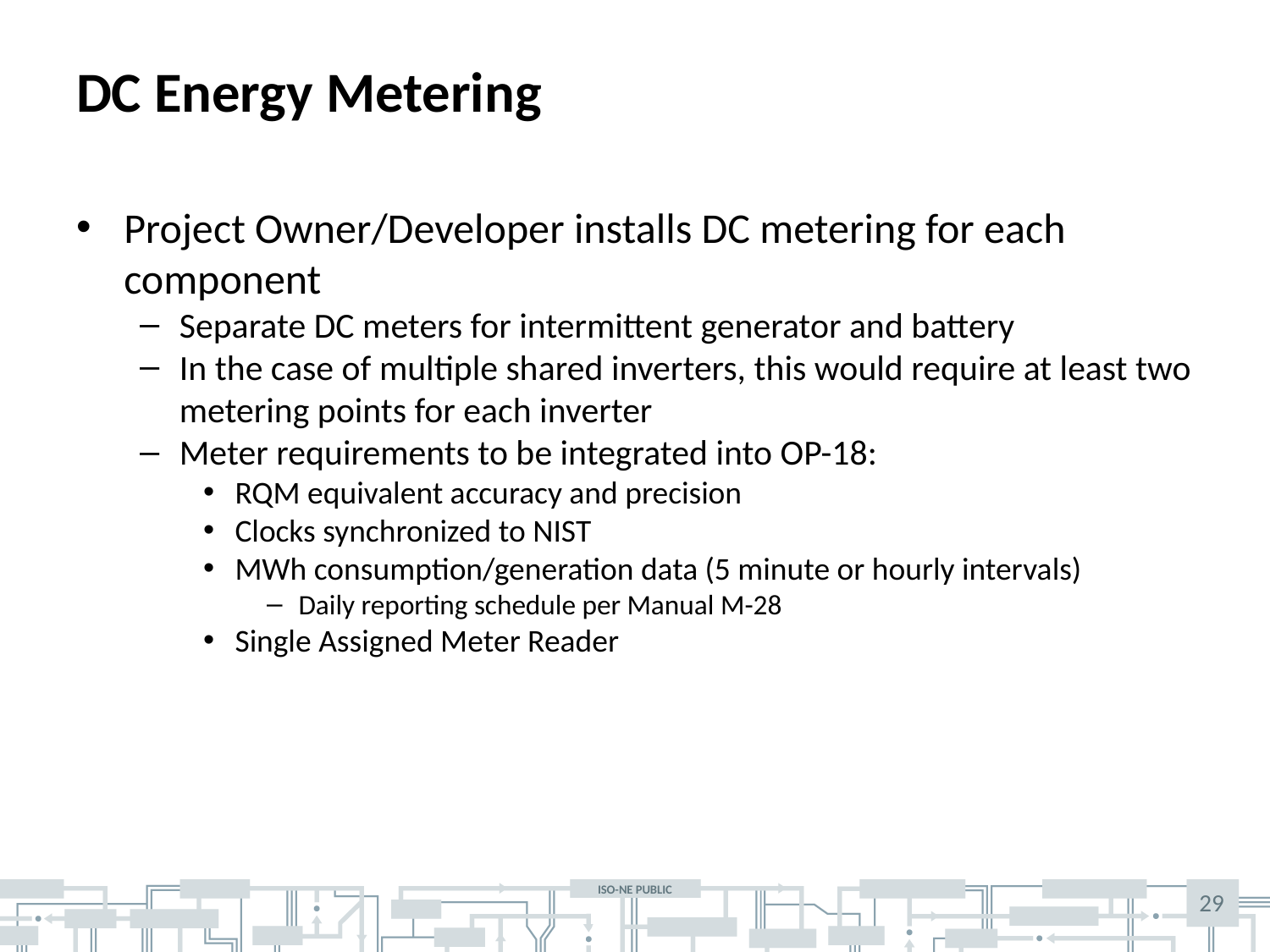

# DC Energy Metering
Project Owner/Developer installs DC metering for each component
Separate DC meters for intermittent generator and battery
In the case of multiple shared inverters, this would require at least two metering points for each inverter
Meter requirements to be integrated into OP-18:
RQM equivalent accuracy and precision
Clocks synchronized to NIST
MWh consumption/generation data (5 minute or hourly intervals)
Daily reporting schedule per Manual M-28
Single Assigned Meter Reader
29